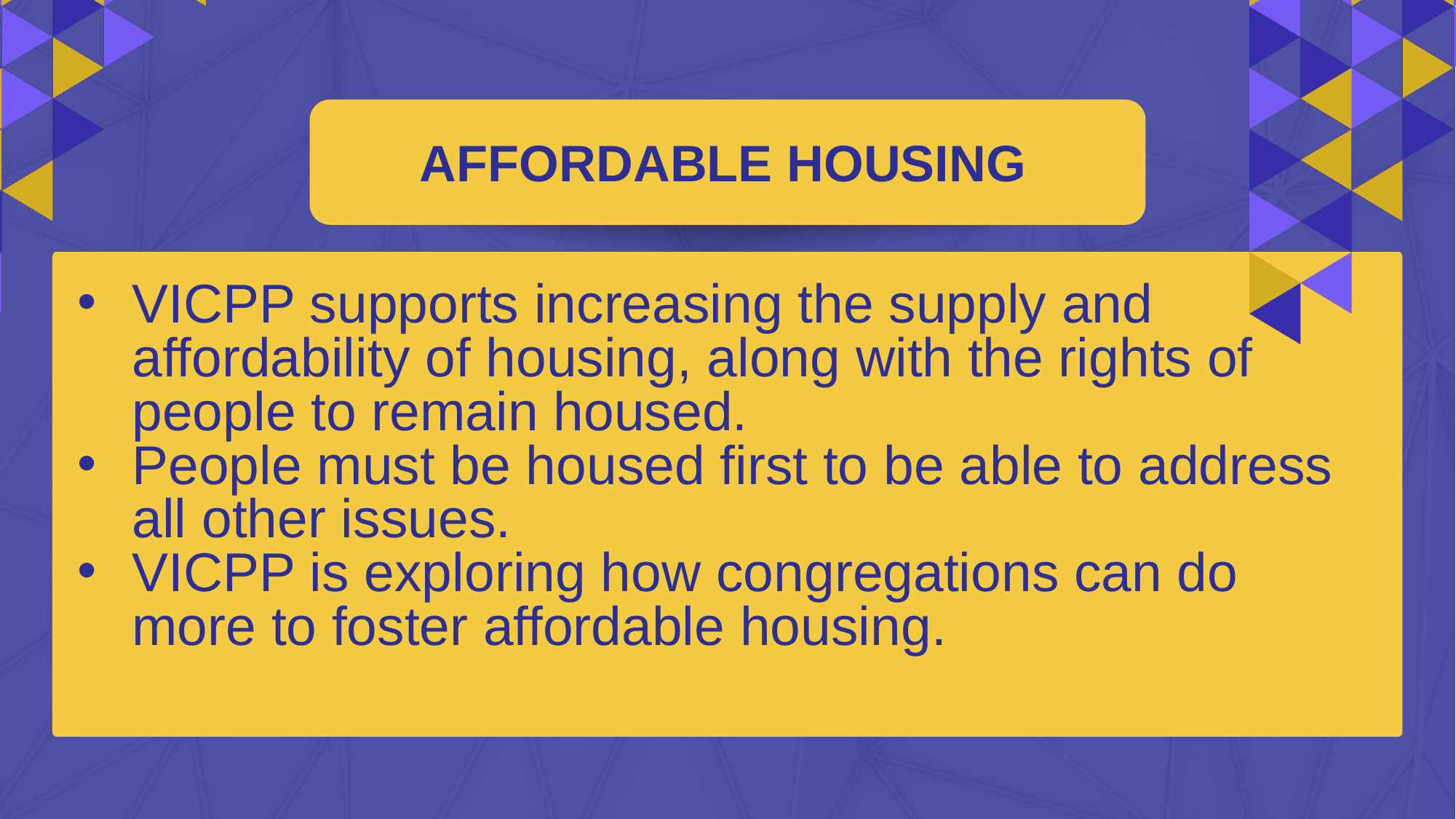

AFFORDABLE HOUSING

VICPP supports increasing the supply and affordability of housing, along with the rights of people to remain housed.
People must be housed first to be able to address all other issues.
VICPP is exploring how congregations can do more to foster affordable housing.